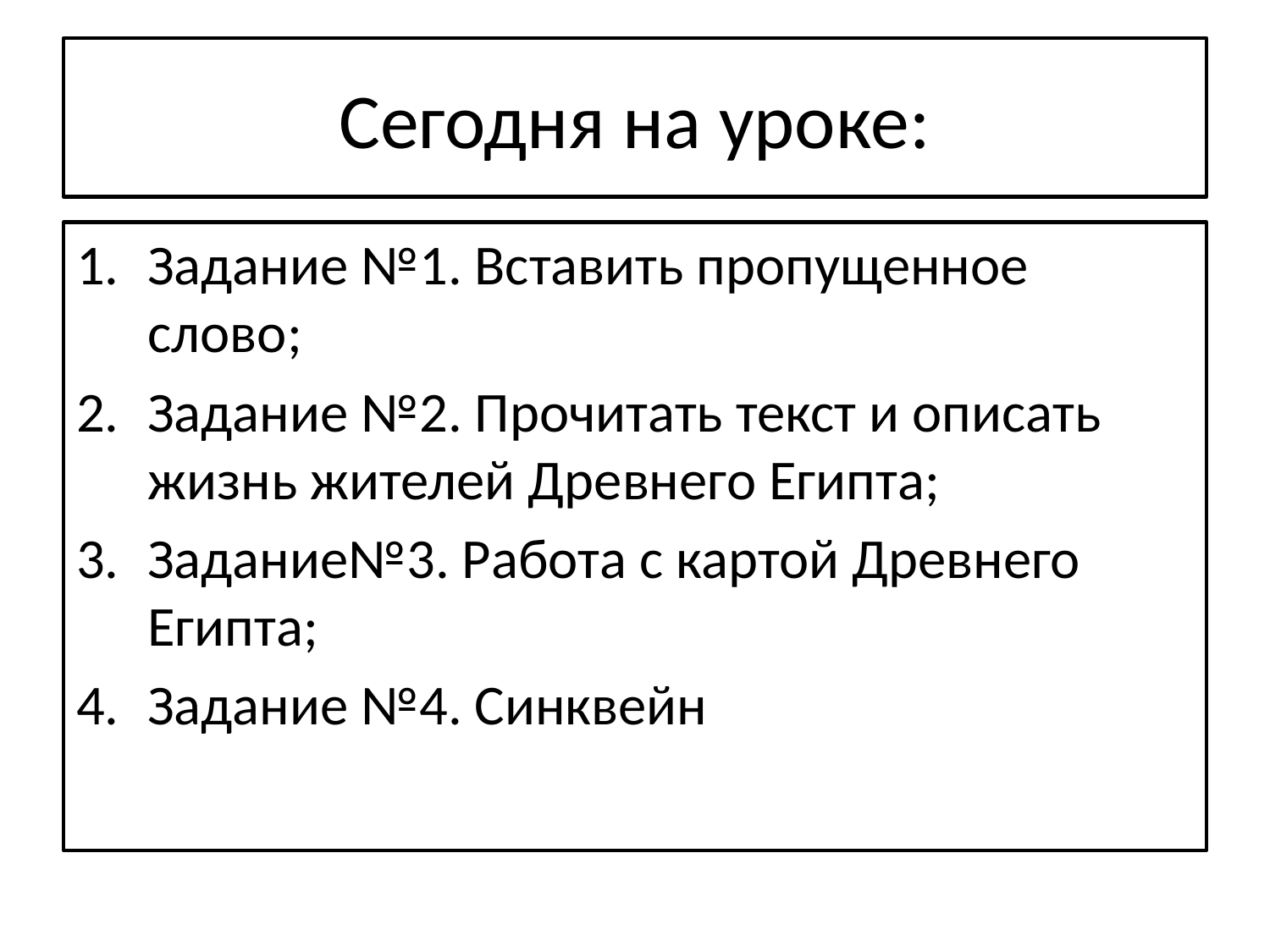

# Сегодня на уроке:
Задание №1. Вставить пропущенное слово;
Задание №2. Прочитать текст и описать жизнь жителей Древнего Египта;
Задание№3. Работа с картой Древнего Египта;
Задание №4. Синквейн